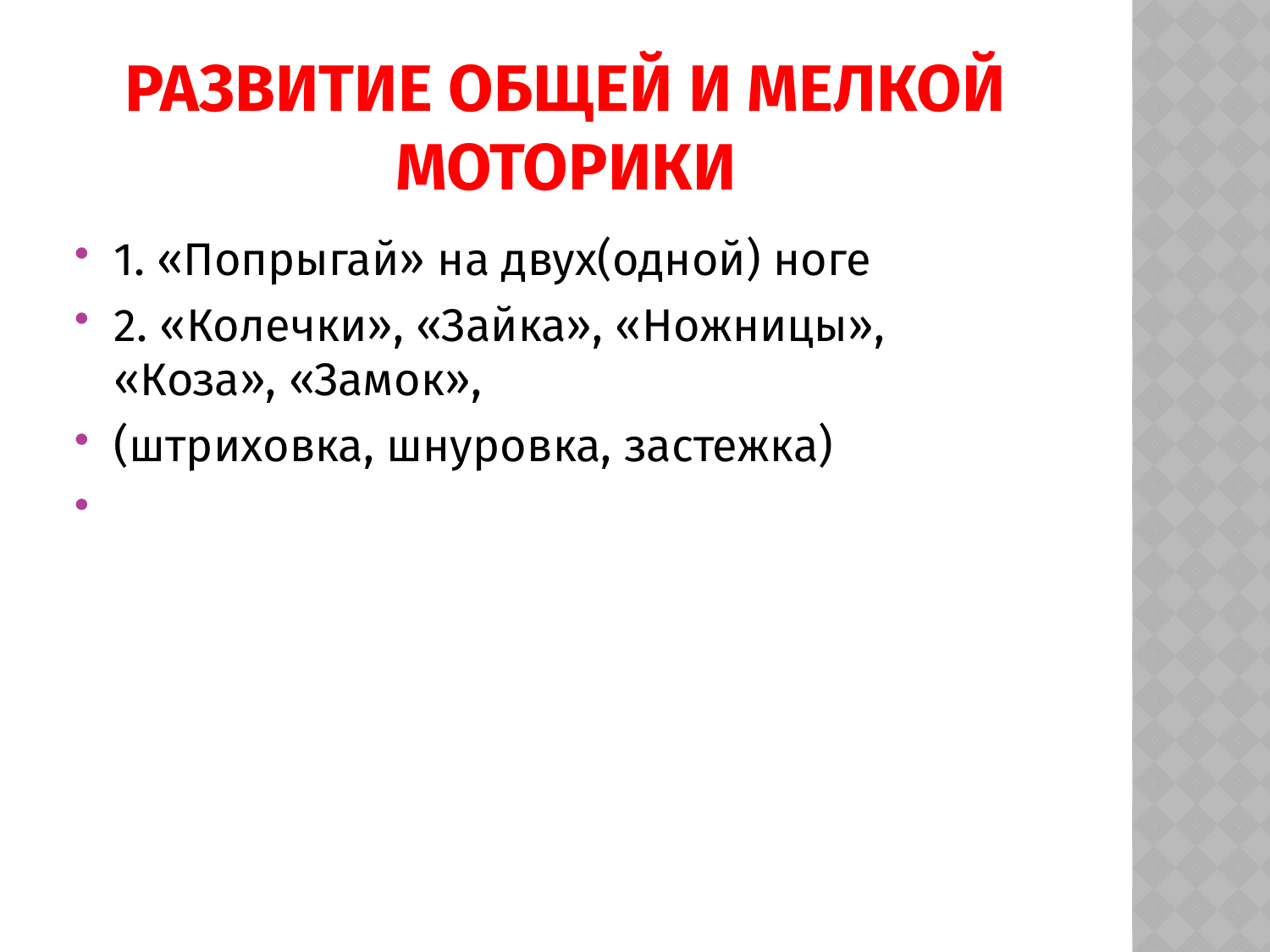

# Развитие общей и мелкой моторики
1. «Попрыгай» на двух(одной) ноге
2. «Колечки», «Зайка», «Ножницы», «Коза», «Замок»,
(штриховка, шнуровка, застежка)